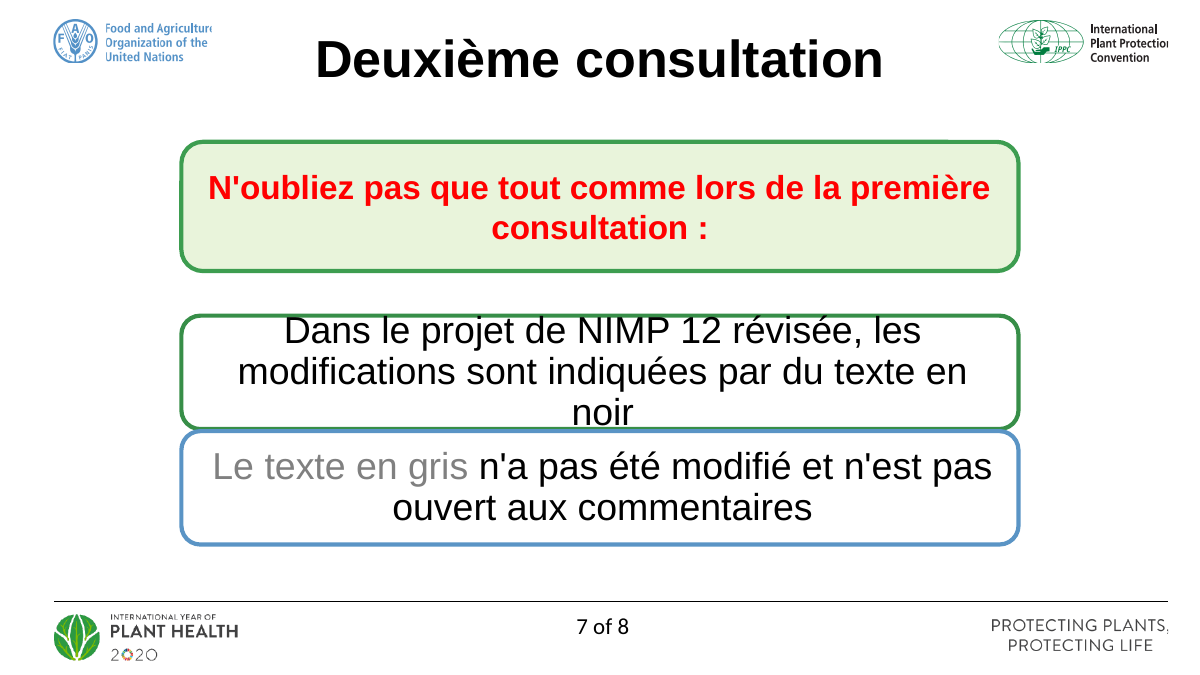

Deuxième consultation
N'oubliez pas que tout comme lors de la première consultation :
Dans le projet de NIMP 12 révisée, les modifications sont indiquées par du texte en noir
Le texte en gris n'a pas été modifié et n'est pas ouvert aux commentaires
7 of 8